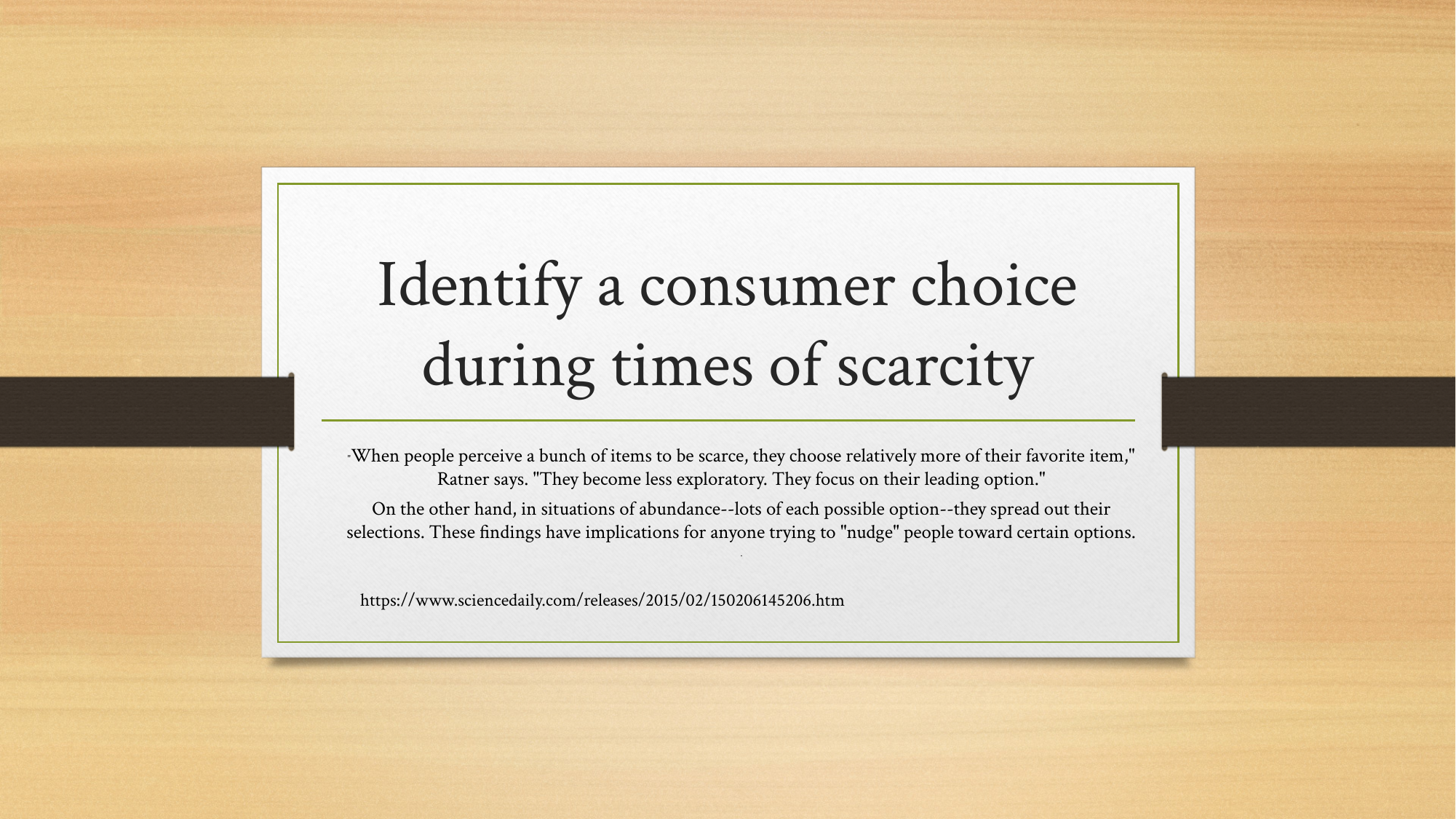

# Identify a consumer choice during times of scarcity
"When people perceive a bunch of items to be scarce, they choose relatively more of their favorite item," Ratner says. "They become less exploratory. They focus on their leading option."
On the other hand, in situations of abundance--lots of each possible option--they spread out their selections. These findings have implications for anyone trying to "nudge" people toward certain options.
.
https://www.sciencedaily.com/releases/2015/02/150206145206.htm